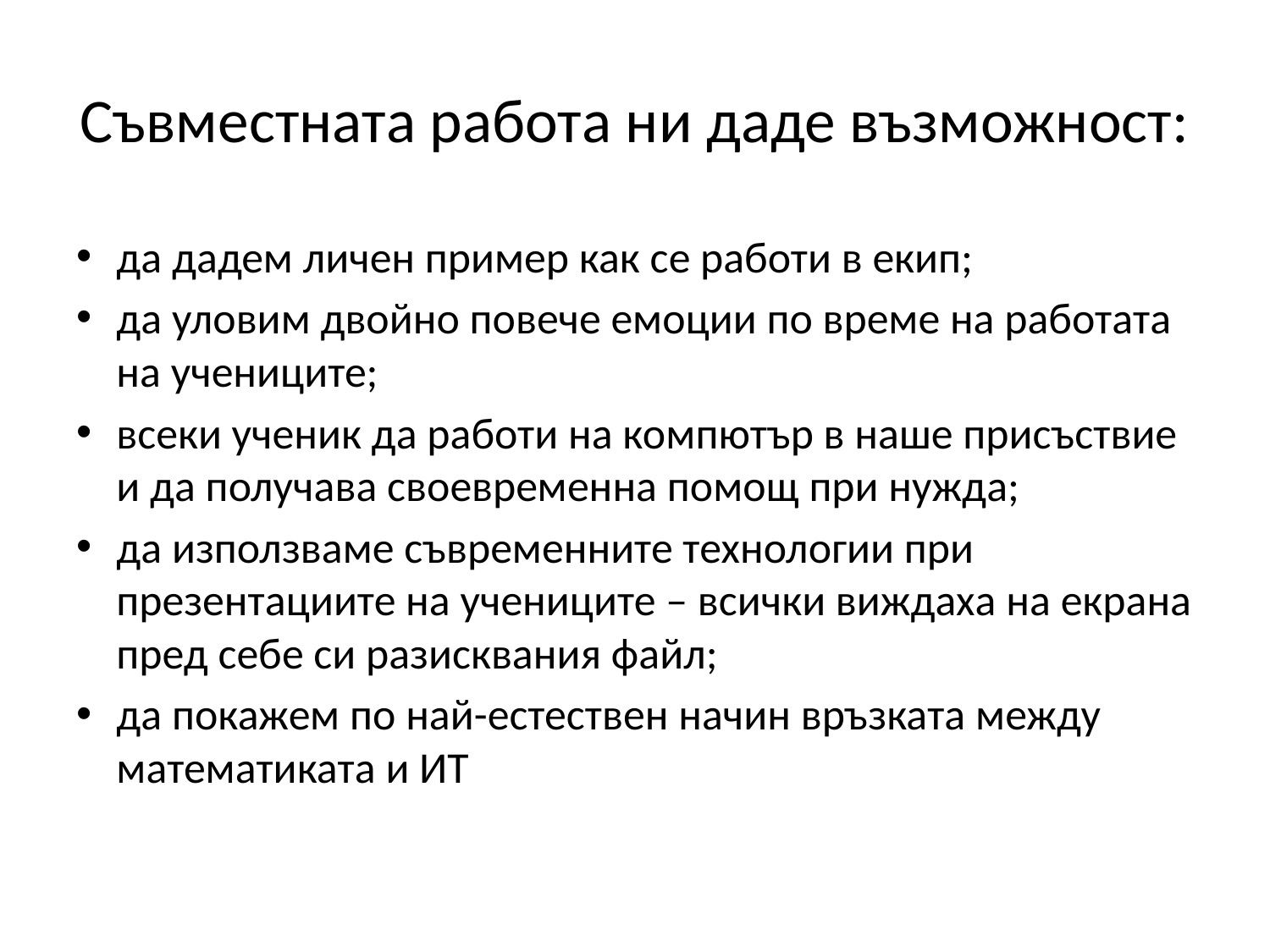

# Съвместната работа ни даде възможност:
да дадем личен пример как се работи в екип;
да уловим двойно повече емоции по време на работата на учениците;
всеки ученик да работи на компютър в наше присъствие и да получава своевременна помощ при нужда;
да използваме съвременните технологии при презентациите на учениците – всички виждаха на екрана пред себе си разисквания файл;
да покажем по най-естествен начин връзката между математиката и ИТ